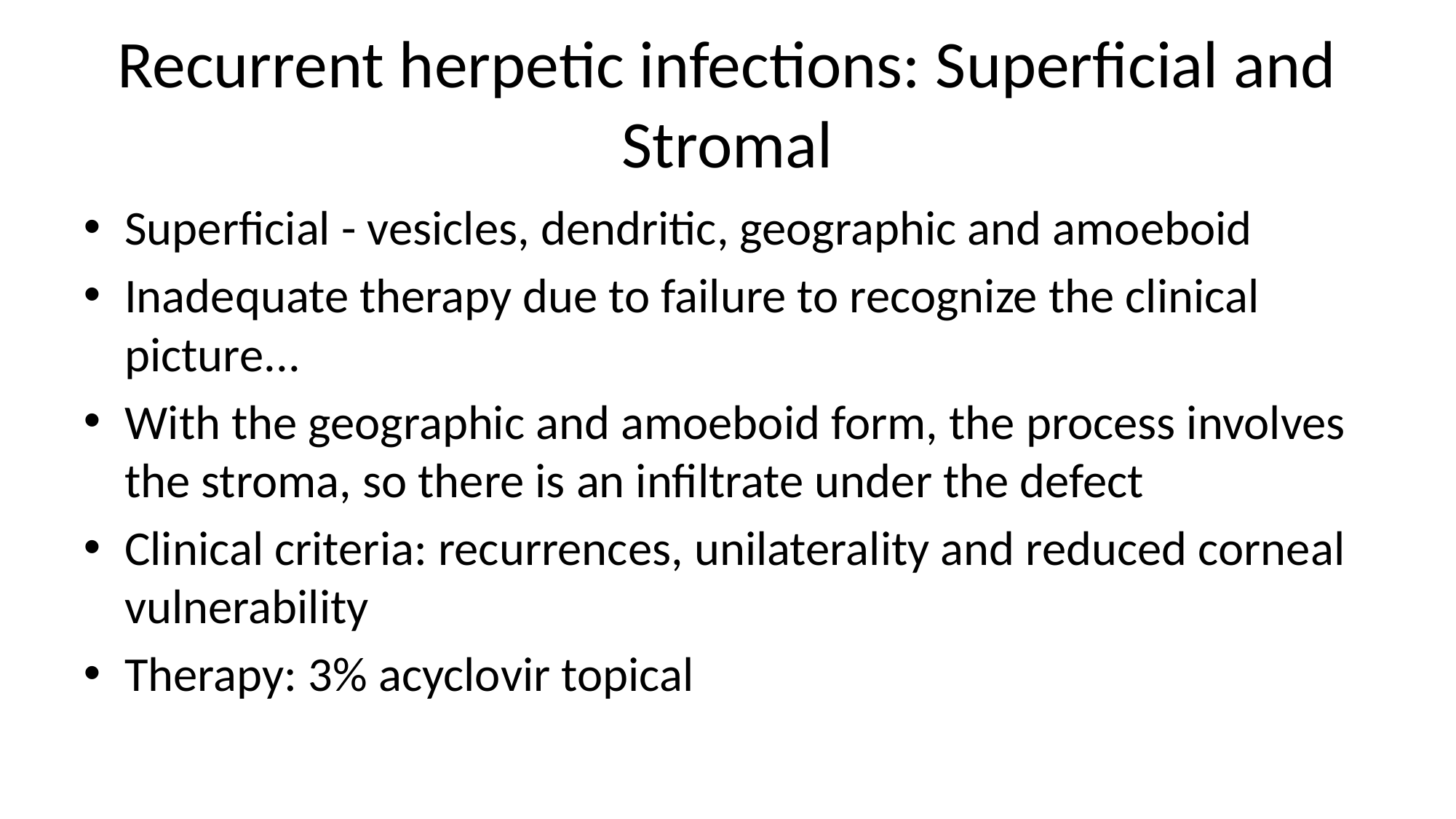

# Recurrent herpetic infections: Superficial and Stromal
Superficial - vesicles, dendritic, geographic and amoeboid
Inadequate therapy due to failure to recognize the clinical picture...
With the geographic and amoeboid form, the process involves the stroma, so there is an infiltrate under the defect
Clinical criteria: recurrences, unilaterality and reduced corneal vulnerability
Therapy: 3% acyclovir topical